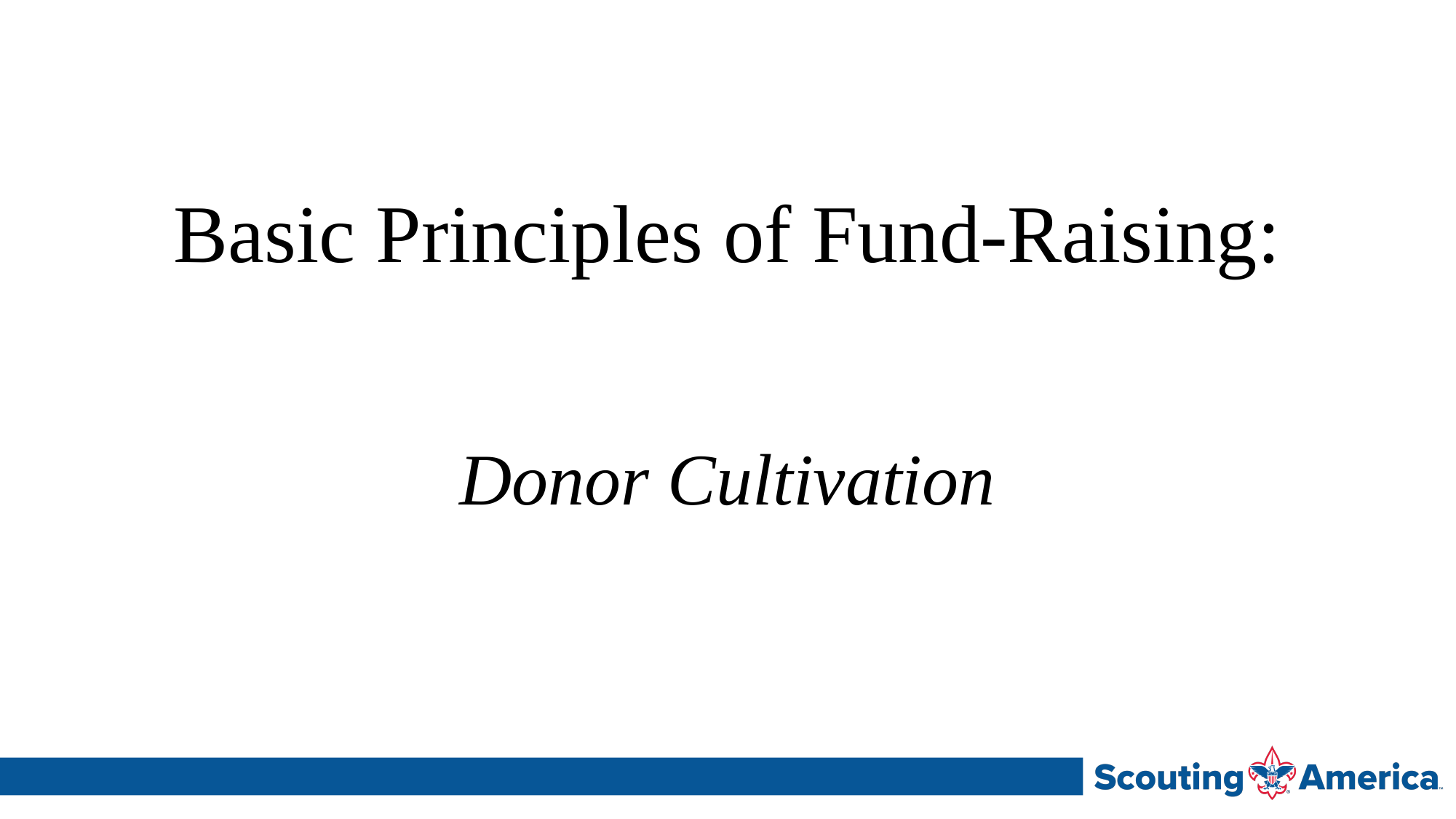

# Basic Principles of Fund-Raising:
Donor Cultivation